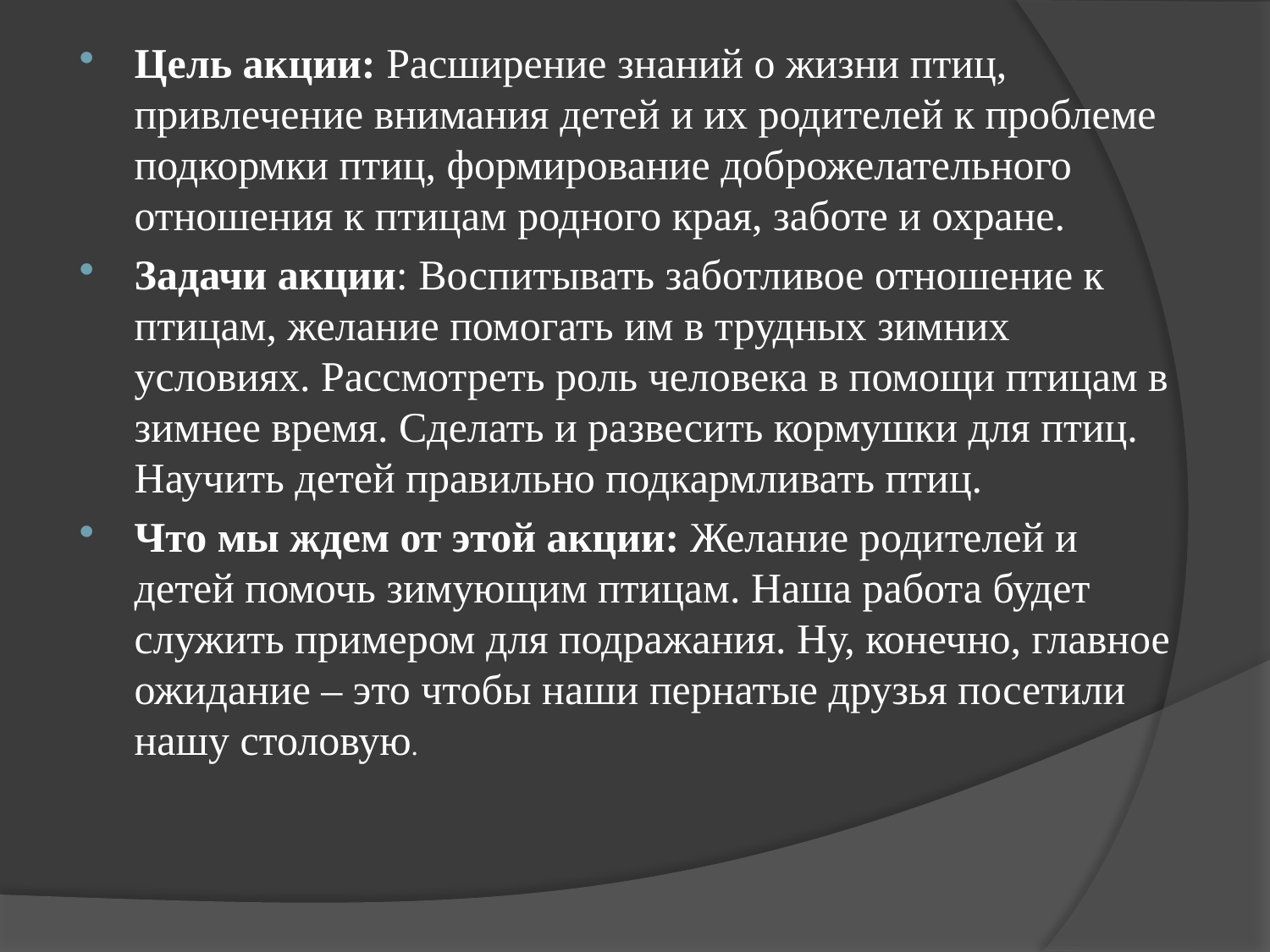

Цель акции: Расширение знаний о жизни птиц, привлечение внимания детей и их родителей к проблеме подкормки птиц, формирование доброжелательного отношения к птицам родного края, заботе и охране.
Задачи акции: Воспитывать заботливое отношение к птицам, желание помогать им в трудных зимних условиях. Рассмотреть роль человека в помощи птицам в зимнее время. Сделать и развесить кормушки для птиц. Научить детей правильно подкармливать птиц.
Что мы ждем от этой акции: Желание родителей и детей помочь зимующим птицам. Наша работа будет служить примером для подражания. Ну, конечно, главное ожидание – это чтобы наши пернатые друзья посетили нашу столовую.